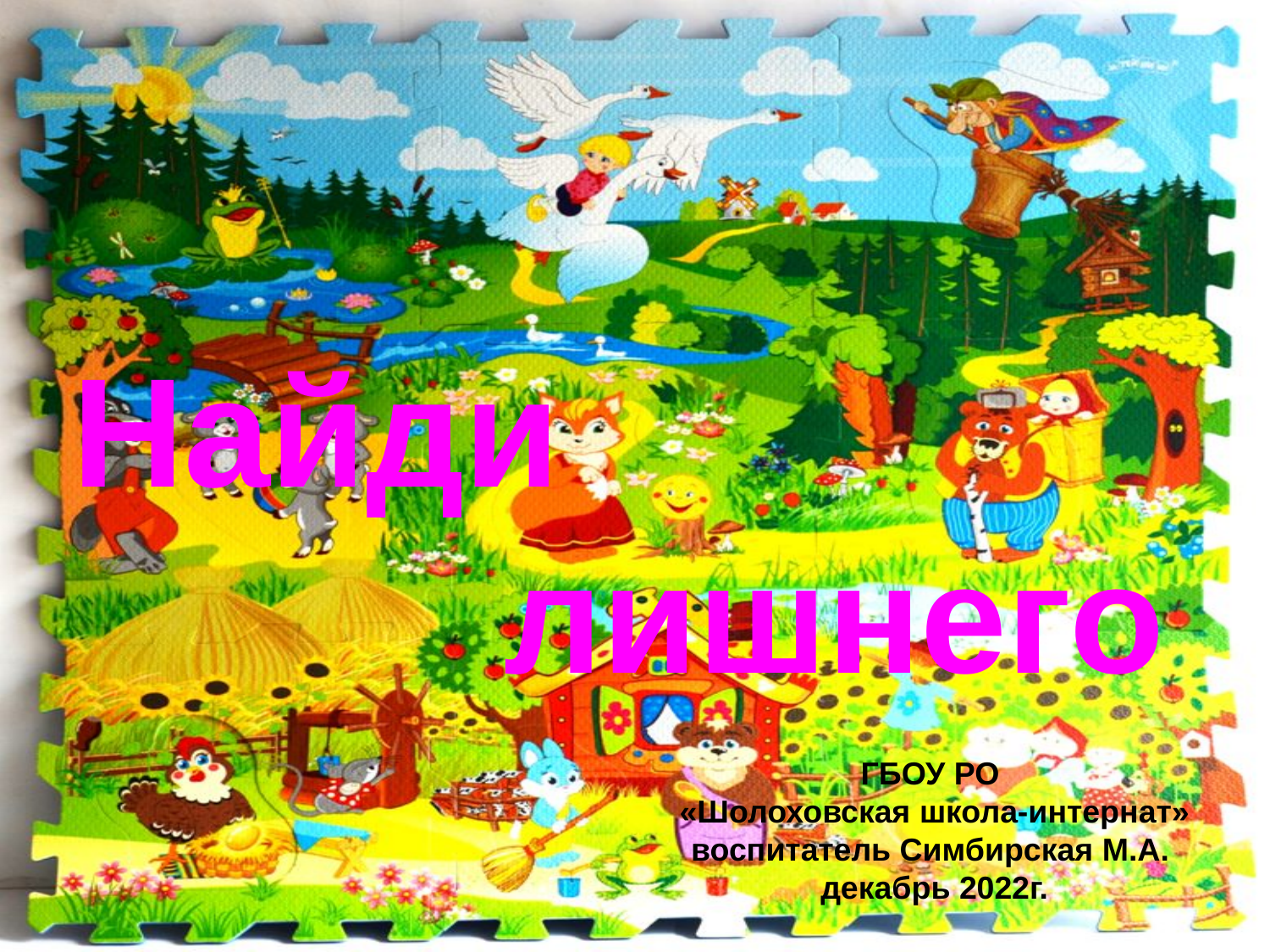

Найди
          лишнего
                     героя

ГБОУ РО
«Шолоховская школа-интернат» воспитатель Симбирская М.А.
декабрь 2022г.